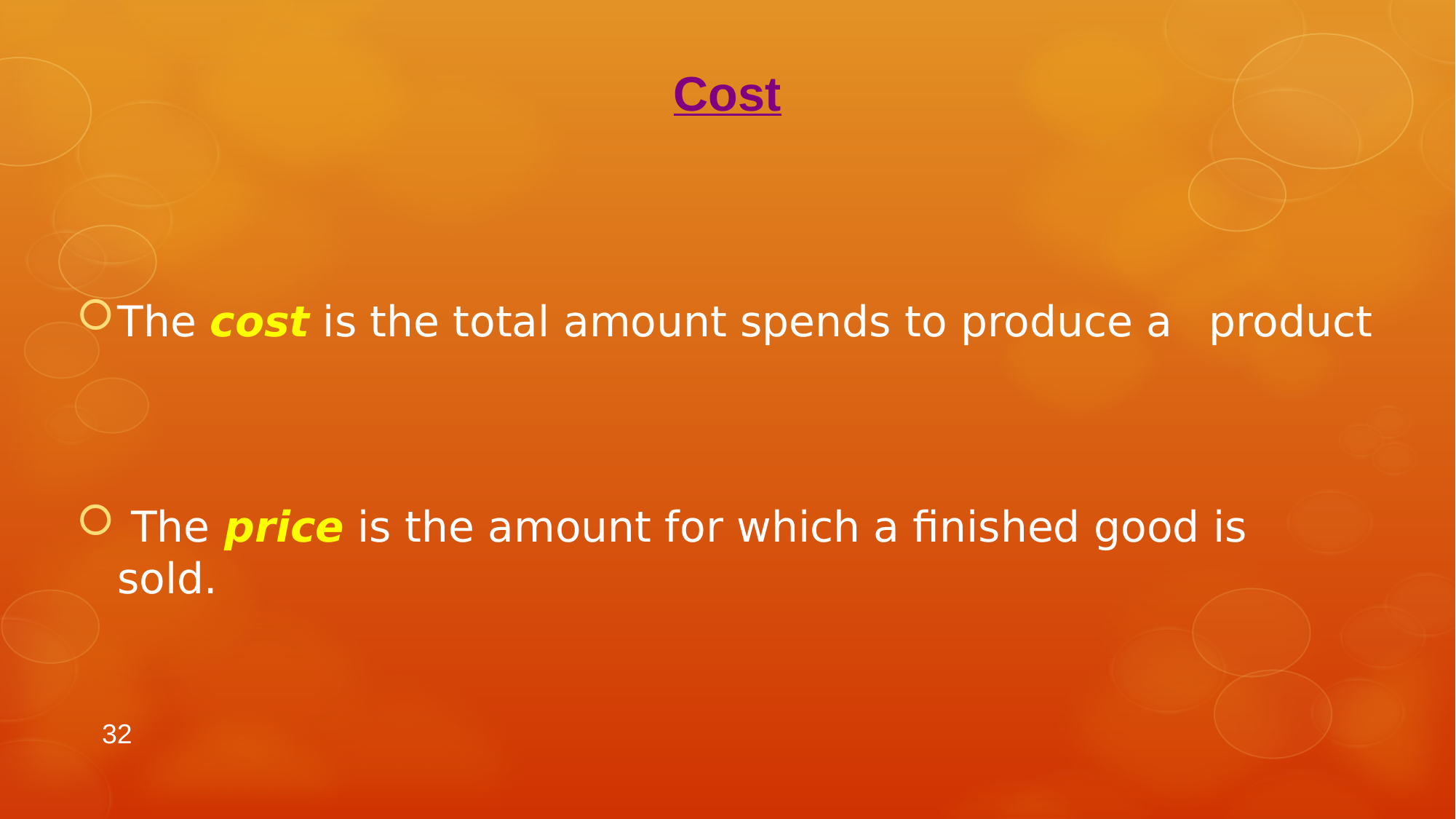

Cost
The cost is the total amount spends to produce a 	product

 The price is the amount for which a finished good is 	sold.
32